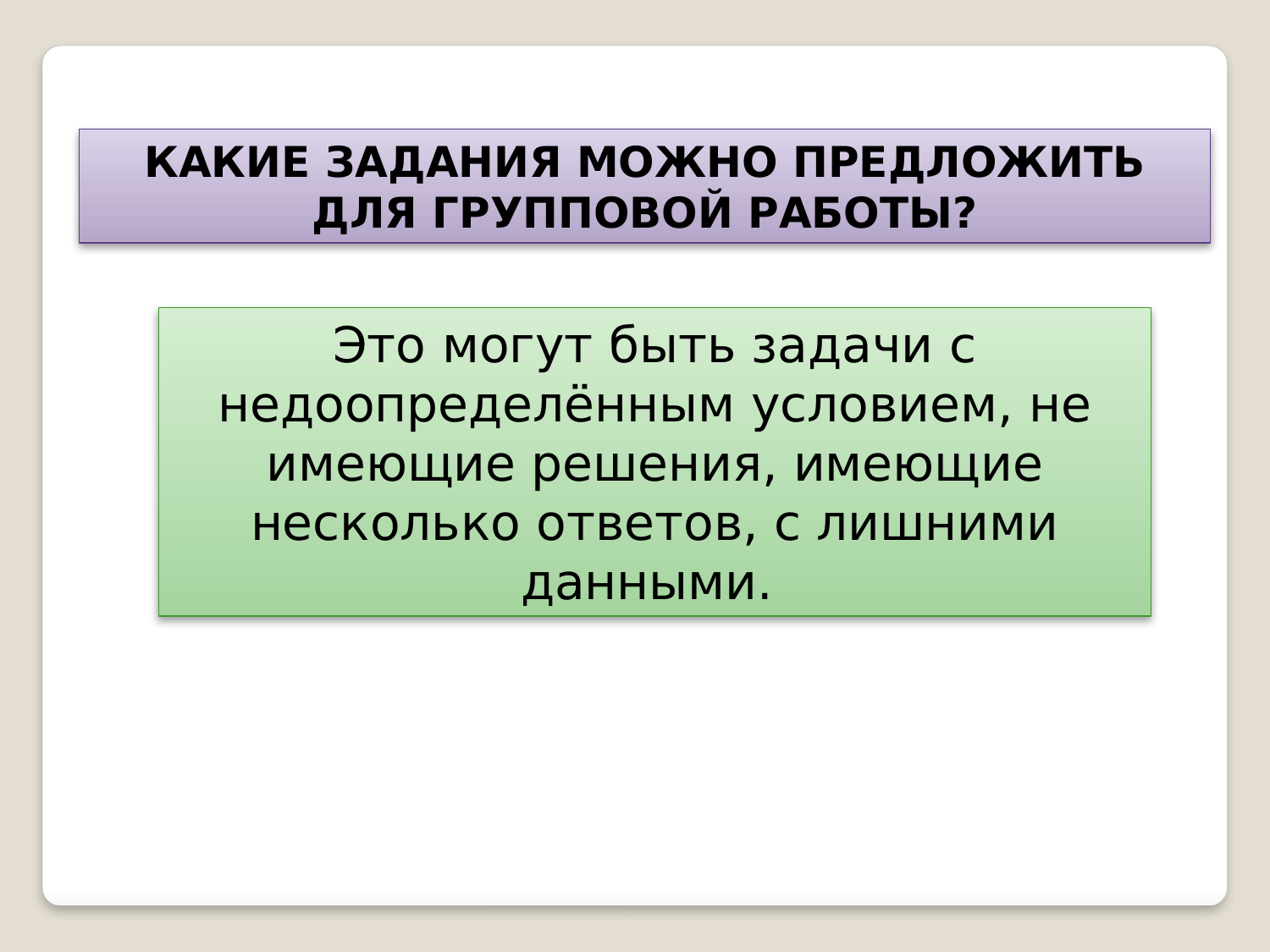

КАКИЕ ЗАДАНИЯ МОЖНО ПРЕДЛОЖИТЬ ДЛЯ ГРУППОВОЙ РАБОТЫ?
Это могут быть задачи с недоопределённым условием, не имеющие решения, имеющие несколько ответов, с лишними данными.